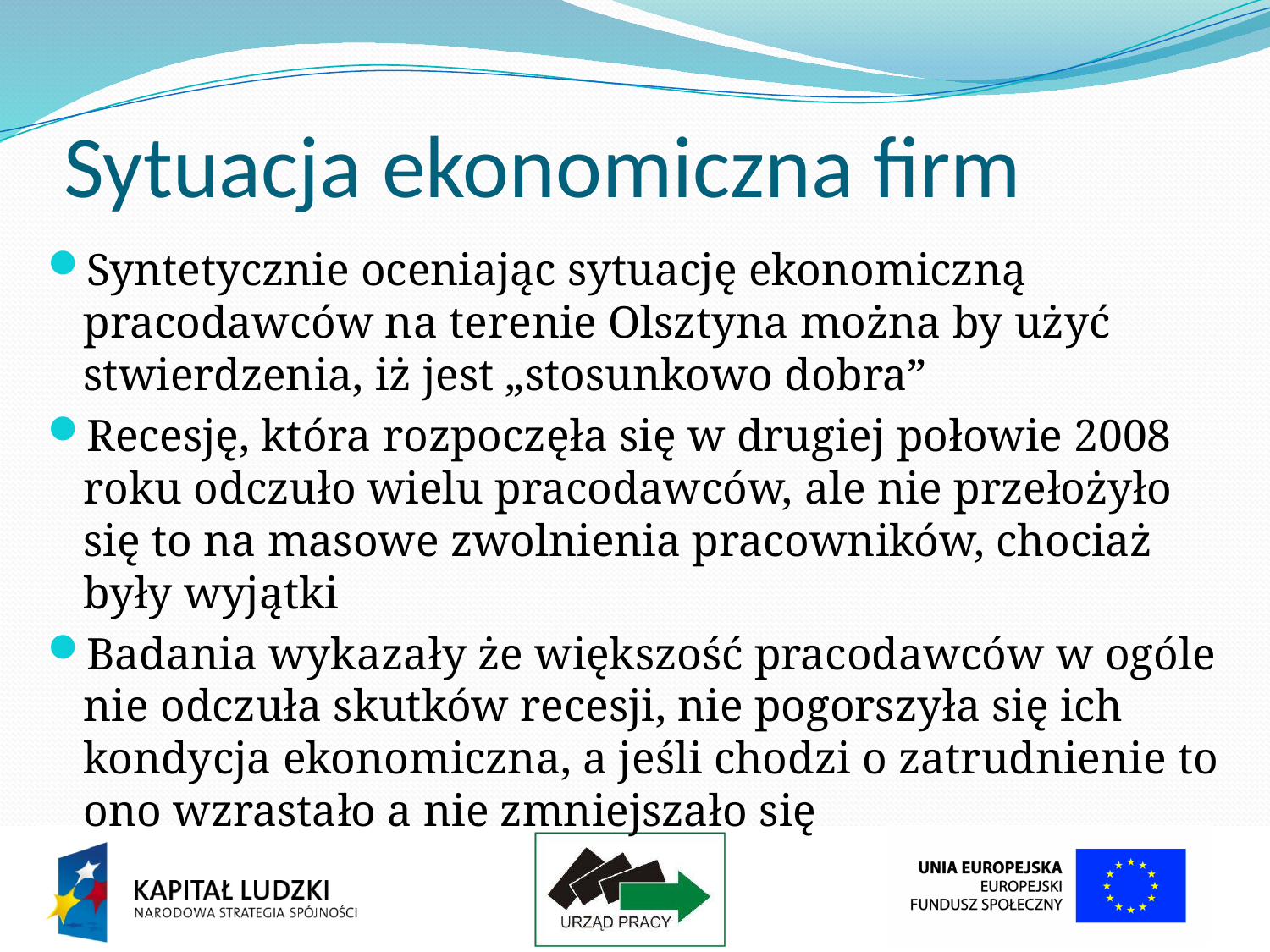

# Sytuacja ekonomiczna firm
Syntetycznie oceniając sytuację ekonomiczną pracodawców na terenie Olsztyna można by użyć stwierdzenia, iż jest „stosunkowo dobra”
Recesję, która rozpoczęła się w drugiej połowie 2008 roku odczuło wielu pracodawców, ale nie przełożyło się to na masowe zwolnienia pracowników, chociaż były wyjątki
Badania wykazały że większość pracodawców w ogóle nie odczuła skutków recesji, nie pogorszyła się ich kondycja ekonomiczna, a jeśli chodzi o zatrudnienie to ono wzrastało a nie zmniejszało się